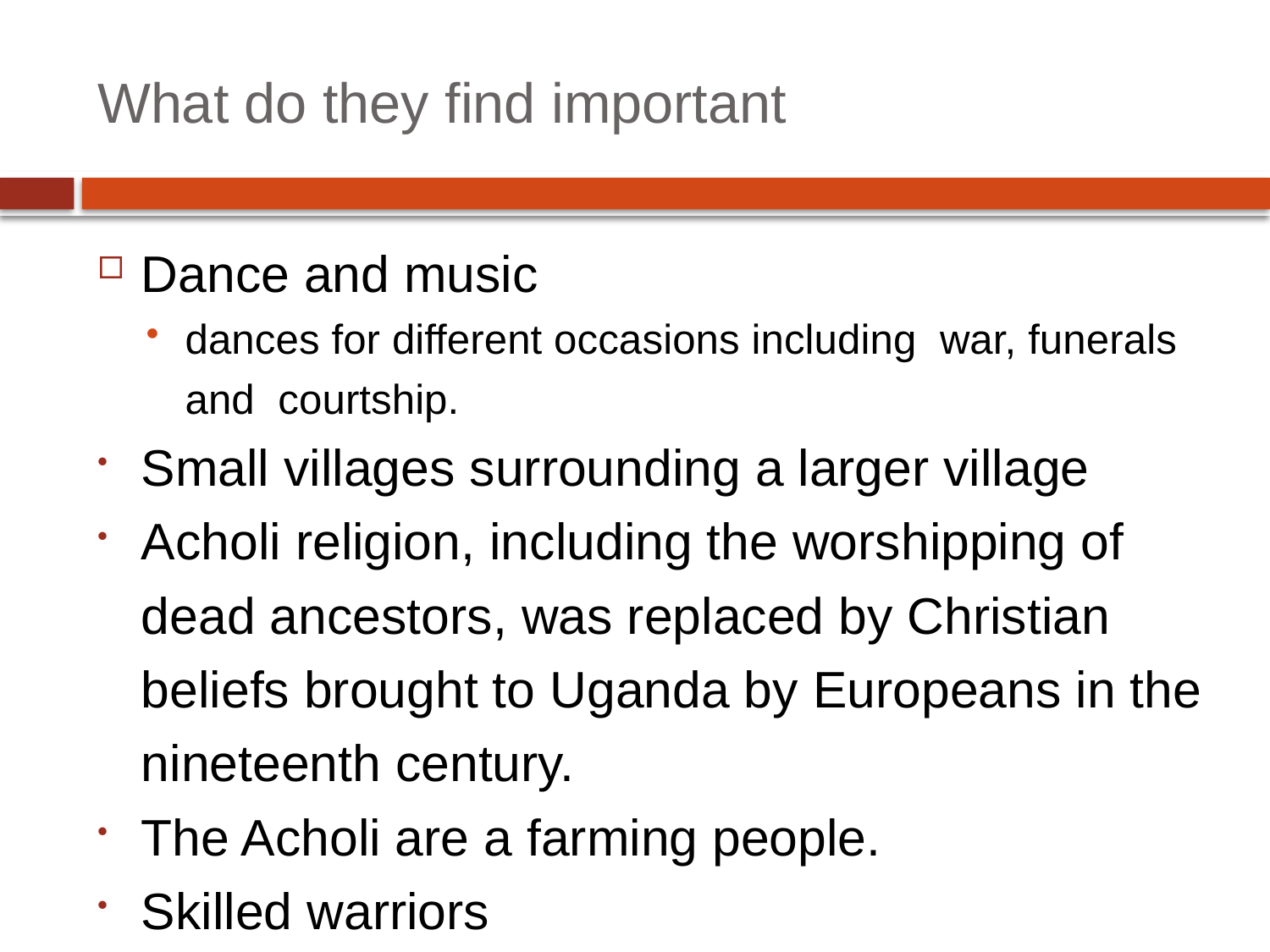

# What do they find important
Dance and music
dances for different occasions including  war, funerals and  courtship.
Small villages surrounding a larger village
Acholi religion, including the worshipping of dead ancestors, was replaced by Christian beliefs brought to Uganda by Europeans in the nineteenth century.
The Acholi are a farming people.
Skilled warriors